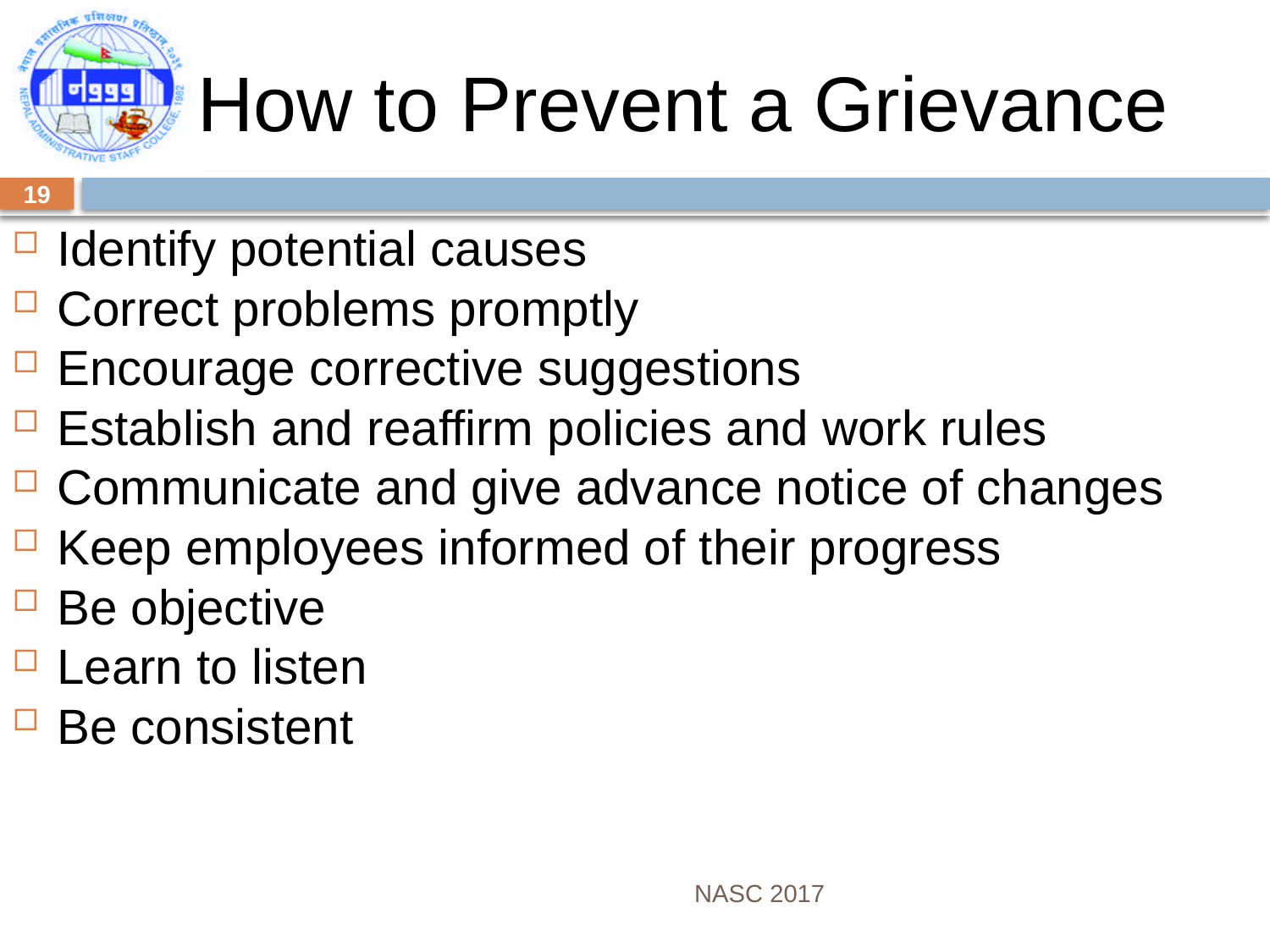

# How to Prevent a Grievance
19
Identify potential causes
Correct problems promptly
Encourage corrective suggestions
Establish and reaffirm policies and work rules
Communicate and give advance notice of changes
Keep employees informed of their progress
Be objective
Learn to listen
Be consistent

NASC 2017